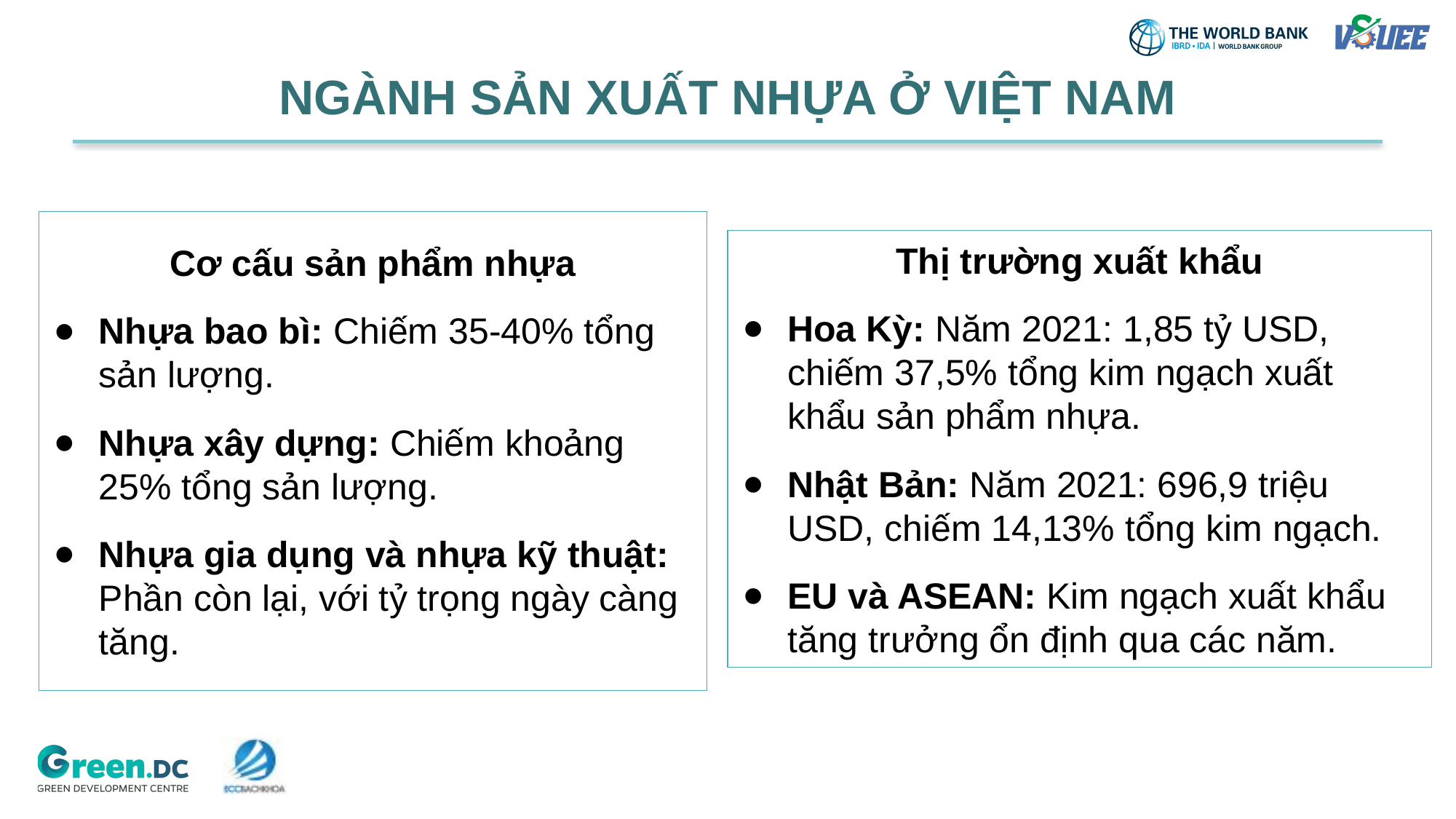

# NGÀNH SẢN XUẤT NHỰA Ở VIỆT NAM
Thị trường xuất khẩu
Hoa Kỳ: Năm 2021: 1,85 tỷ USD, chiếm 37,5% tổng kim ngạch xuất khẩu sản phẩm nhựa.
Nhật Bản: Năm 2021: 696,9 triệu USD, chiếm 14,13% tổng kim ngạch.
EU và ASEAN: Kim ngạch xuất khẩu tăng trưởng ổn định qua các năm.
Cơ cấu sản phẩm nhựa
Nhựa bao bì: Chiếm 35-40% tổng sản lượng.
Nhựa xây dựng: Chiếm khoảng 25% tổng sản lượng.
Nhựa gia dụng và nhựa kỹ thuật: Phần còn lại, với tỷ trọng ngày càng tăng.